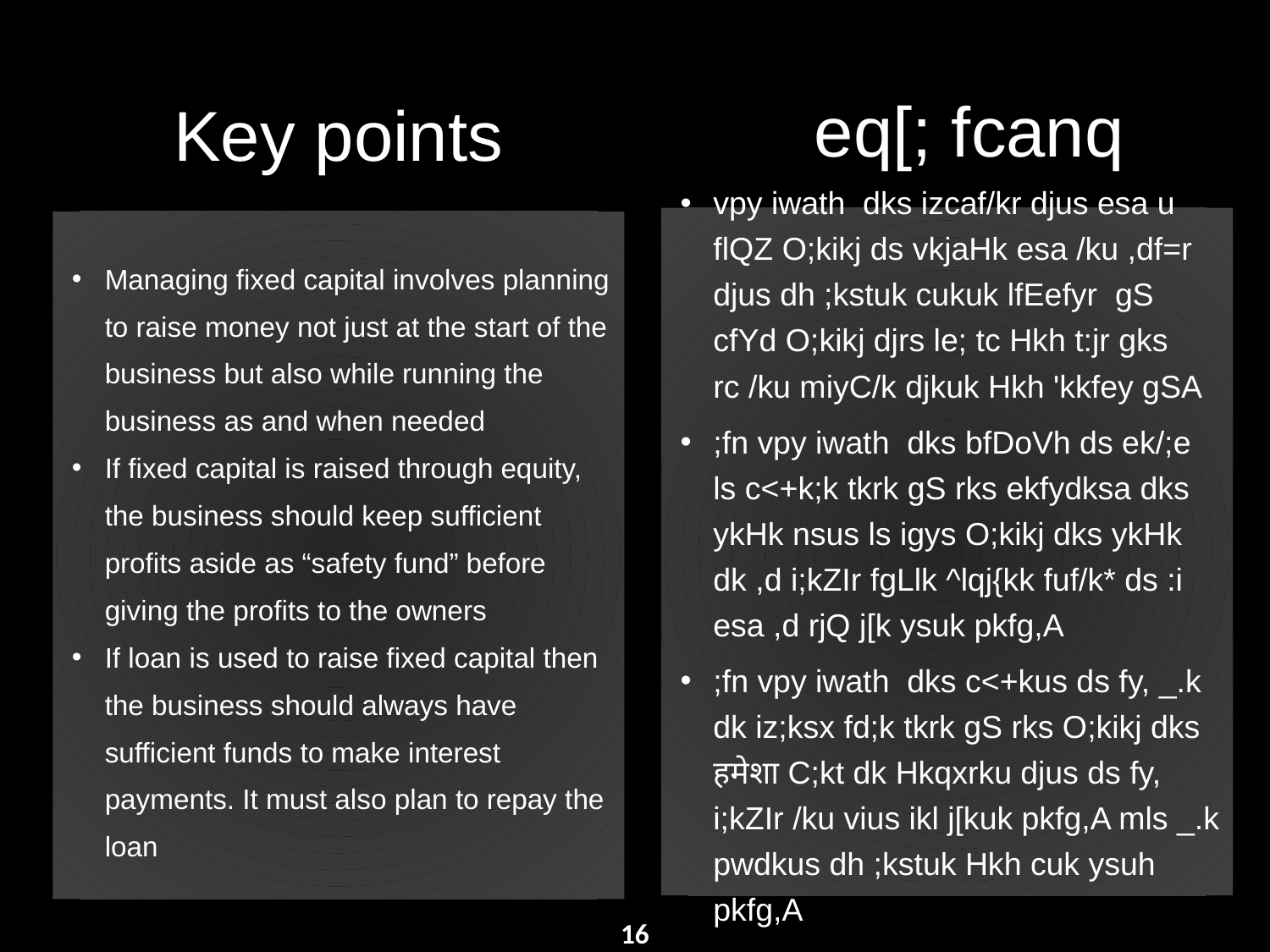

eq[; fcanq
Key points
vpy iwath  dks izcaf/kr djus esa u flQZ O;kikj ds vkjaHk esa /ku ,df=r djus dh ;kstuk cukuk lfEefyr  gS cfYd O;kikj djrs le; tc Hkh t:jr gks rc /ku miyC/k djkuk Hkh 'kkfey gSA
;fn vpy iwath  dks bfDoVh ds ek/;e ls c<+k;k tkrk gS rks ekfydksa dks ykHk nsus ls igys O;kikj dks ykHk dk ,d i;kZIr fgLlk ^lqj{kk fuf/k* ds :i esa ,d rjQ j[k ysuk pkfg,A
;fn vpy iwath  dks c<+kus ds fy, _.k dk iz;ksx fd;k tkrk gS rks O;kikj dks हमेशा C;kt dk Hkqxrku djus ds fy, i;kZIr /ku vius ikl j[kuk pkfg,A mls _.k pwdkus dh ;kstuk Hkh cuk ysuh pkfg,A
Managing fixed capital involves planning to raise money not just at the start of the business but also while running the business as and when needed
If fixed capital is raised through equity, the business should keep sufficient profits aside as “safety fund” before giving the profits to the owners
If loan is used to raise fixed capital then the business should always have sufficient funds to make interest payments. It must also plan to repay the loan
16